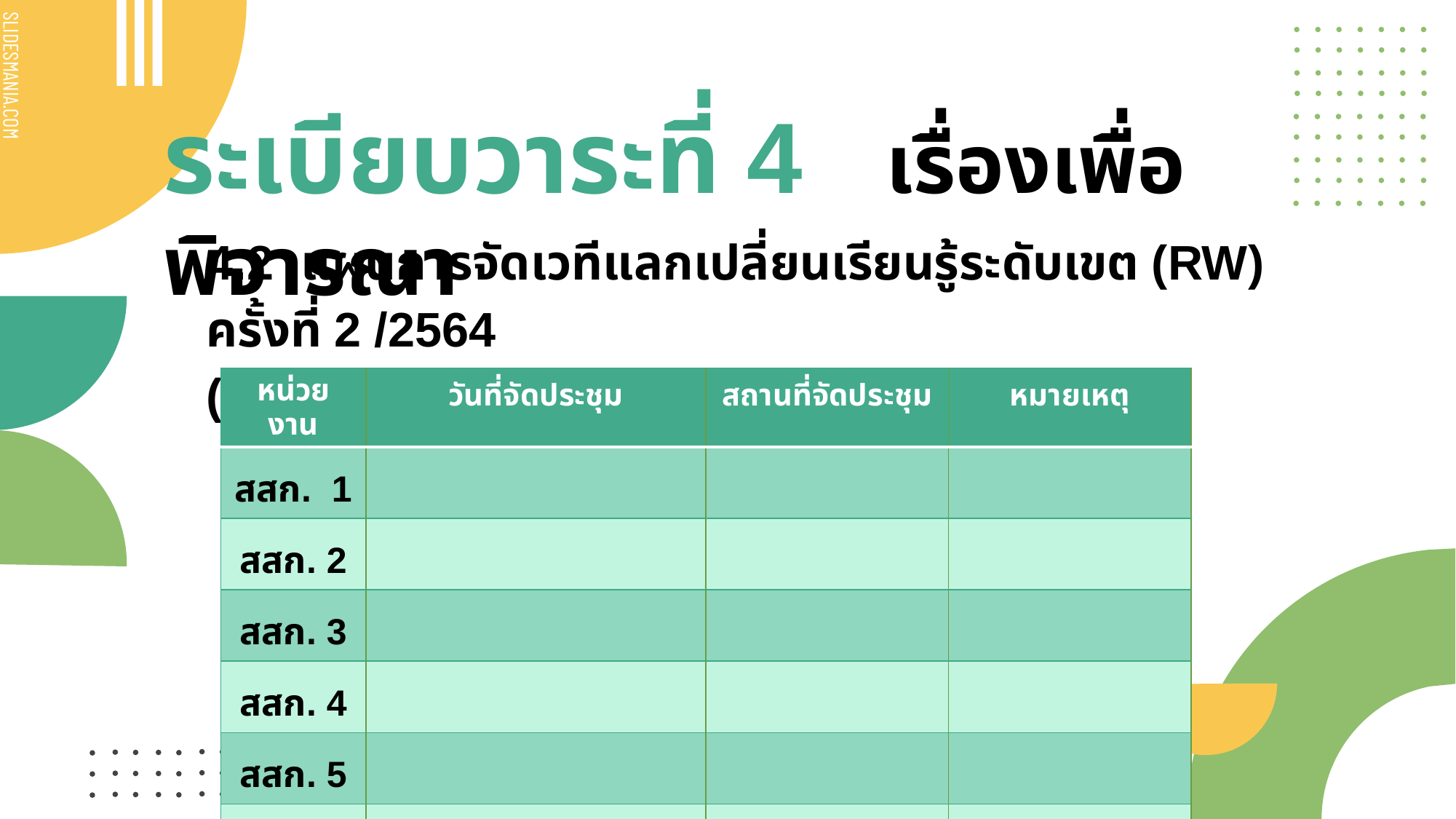

ระเบียบวาระที่ 4   เรื่องเพื่อพิจารณา
4.2  แผนการจัดเวทีแลกเปลี่ยนเรียนรู้ระดับเขต (RW) ครั้งที่ 2 /2564
(ขอให้ สสก.1-6 แจ้งแผนการจัดประชุม)

| หน่วยงาน | วันที่จัดประชุม | สถานที่จัดประชุม | หมายเหตุ |
| --- | --- | --- | --- |
| สสก. 1 |  |  |  |
| สสก. 2 |  |  |  |
| สสก. 3 |  |  |  |
| สสก. 4 |  |  |  |
| สสก. 5 |  |  |  |
| สสก. 6 |  |  |  |